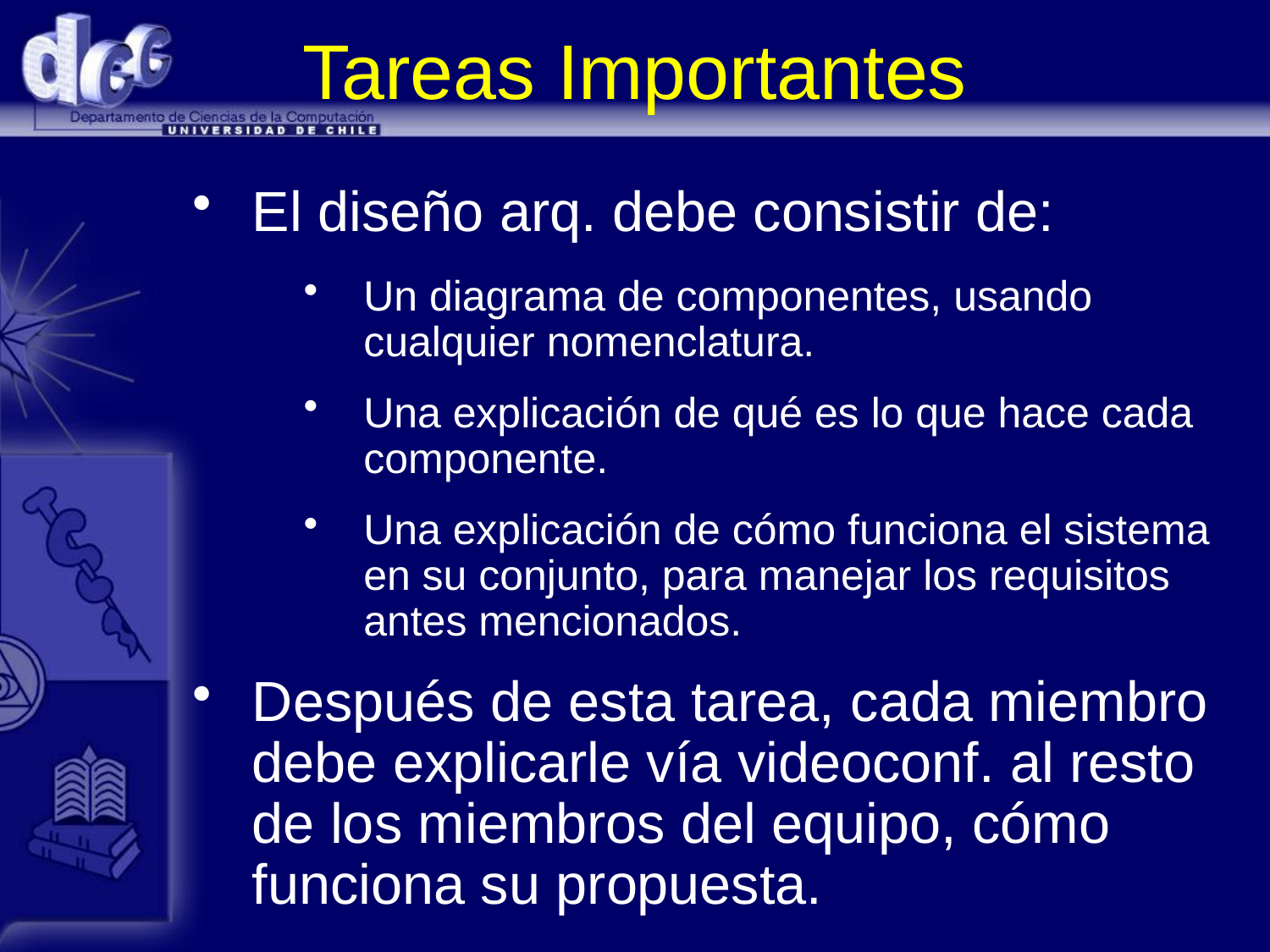

# Tareas Importantes
El diseño arq. debe consistir de:
Un diagrama de componentes, usando cualquier nomenclatura.
Una explicación de qué es lo que hace cada componente.
Una explicación de cómo funciona el sistema en su conjunto, para manejar los requisitos antes mencionados.
Después de esta tarea, cada miembro debe explicarle vía videoconf. al resto de los miembros del equipo, cómo funciona su propuesta.